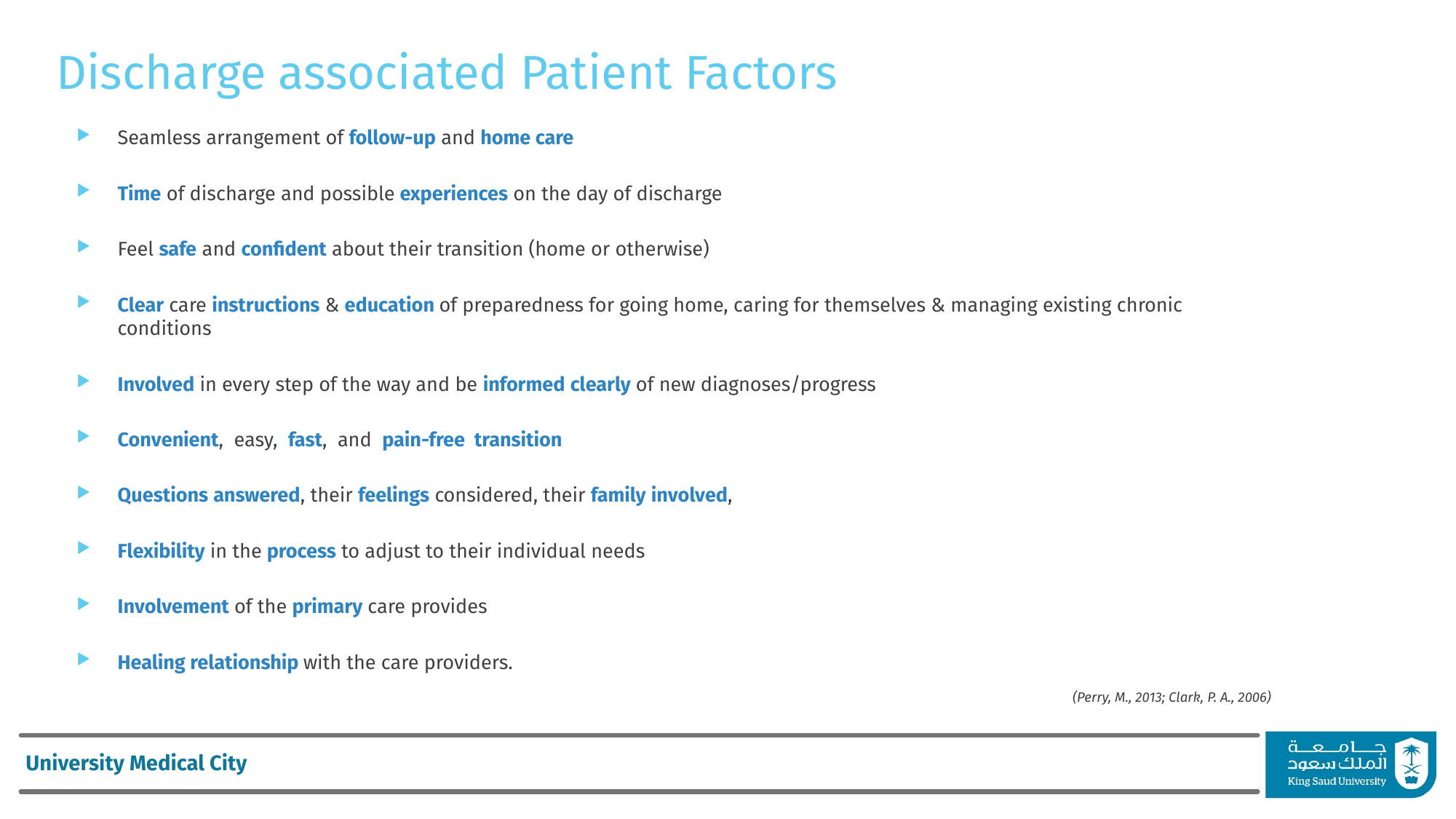

# Discharge associated Patient Factors
Seamless arrangement of follow-up and home care

Time of discharge and possible experiences on the day of discharge

Feel safe and confident about their transition (home or otherwise)

Clear care instructions & education of preparedness for going home, caring for themselves & managing existing chronic conditions

Involved in every step of the way and be informed clearly of new diagnoses/progress

Convenient,  easy,  fast,  and  pain-free  transition

Questions answered, their feelings considered, their family involved,

Flexibility in the process to adjust to their individual needs

Involvement of the primary care provides

Healing relationship with the care providers.
(Perry, M., 2013; Clark, P. A., 2006)